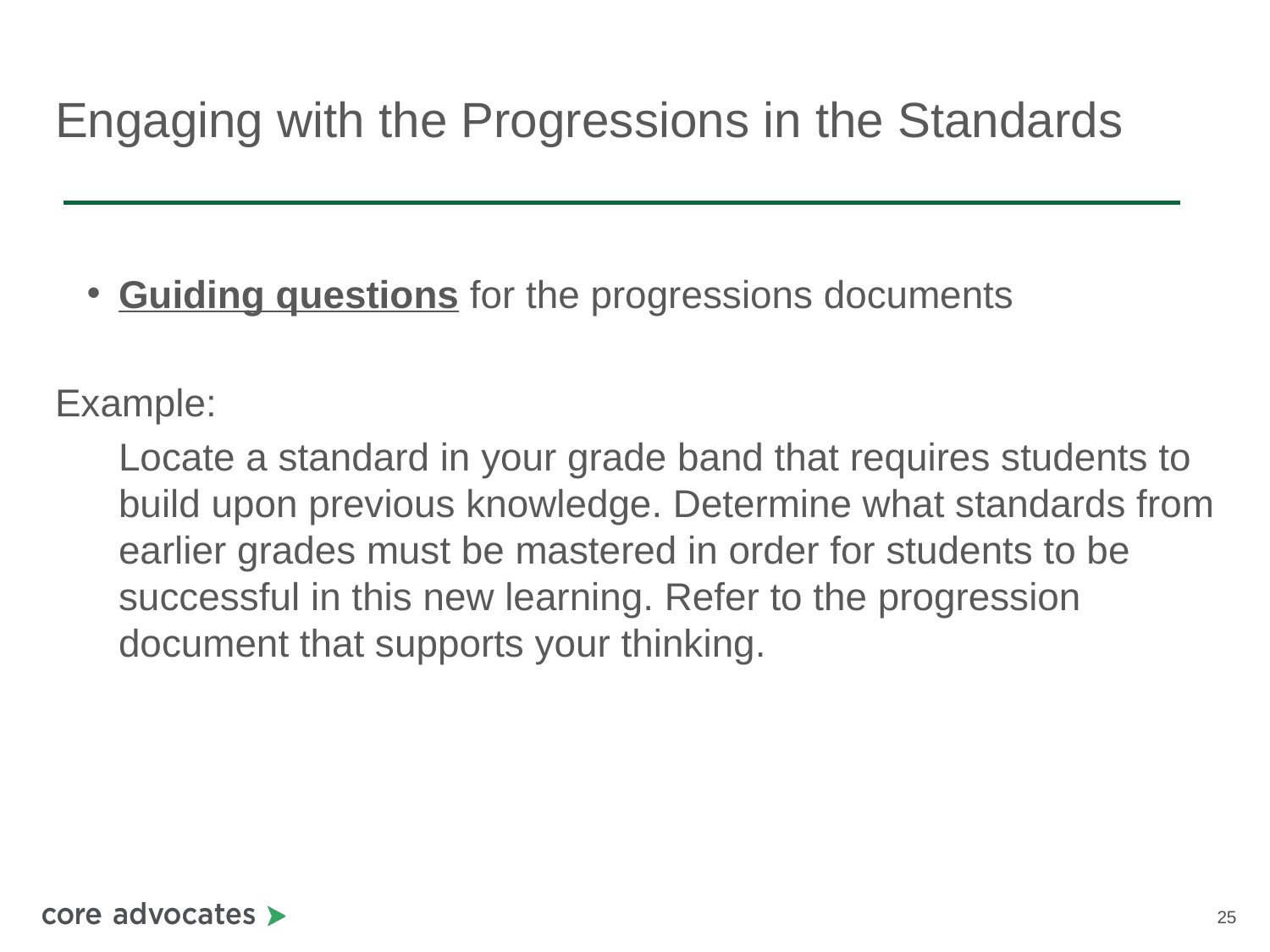

# Engaging with the Progressions in the Standards

Guiding questions for the progressions documents

Example:
Locate a standard in your grade band that requires students to build upon previous knowledge. Determine what standards from earlier grades must be mastered in order for students to be successful in this new learning. Refer to the progression document that supports your thinking.